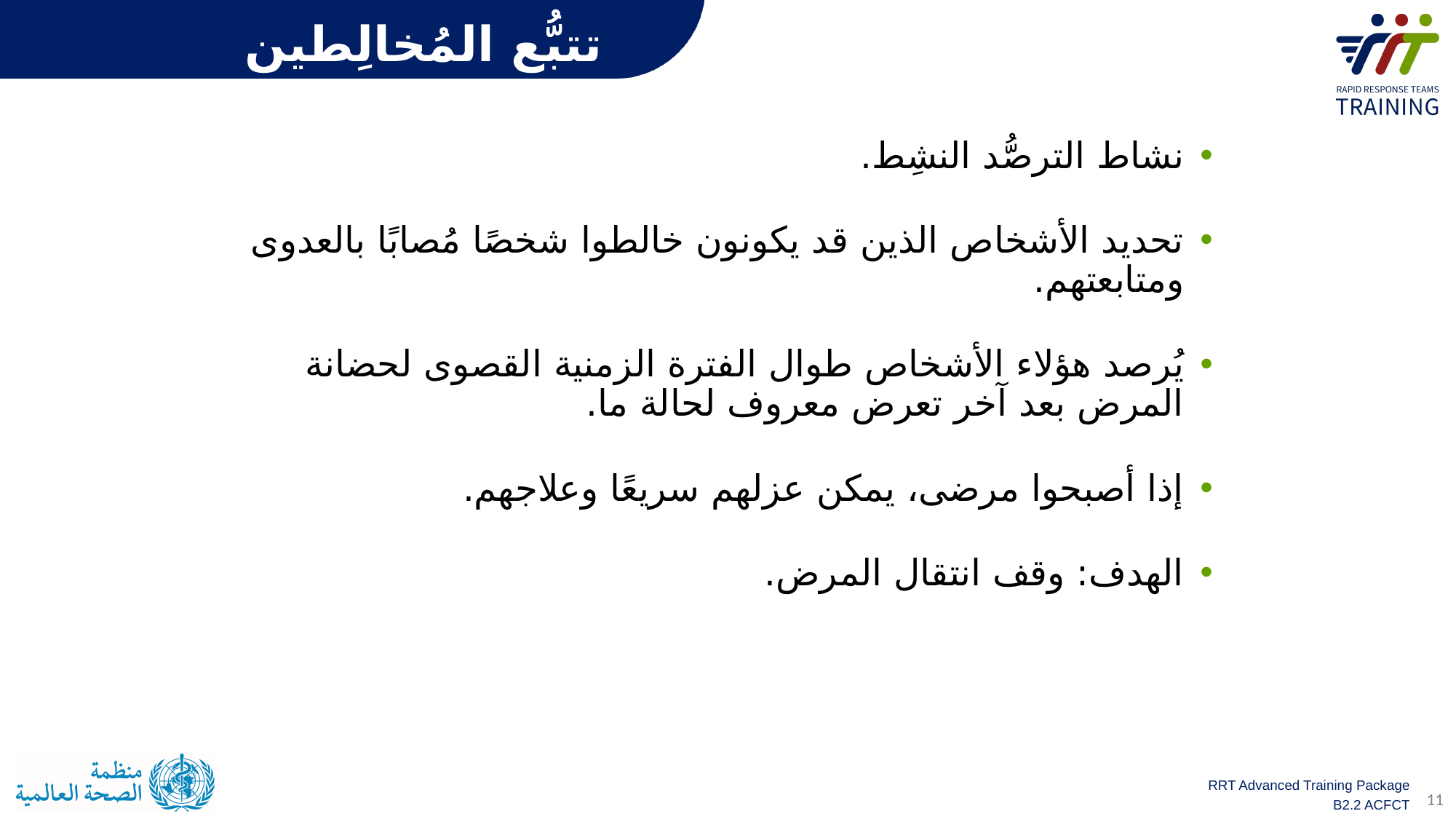

تتبُّع المُخالِطين
نشاط الترصُّد النشِط.

تحديد الأشخاص الذين قد يكونون خالطوا شخصًا مُصابًا بالعدوى ومتابعتهم.

يُرصد هؤلاء الأشخاص طوال الفترة الزمنية القصوى لحضانة المرض بعد آخر تعرض معروف لحالة ما.

إذا أصبحوا مرضى، يمكن عزلهم سريعًا وعلاجهم.

الهدف: وقف انتقال المرض.